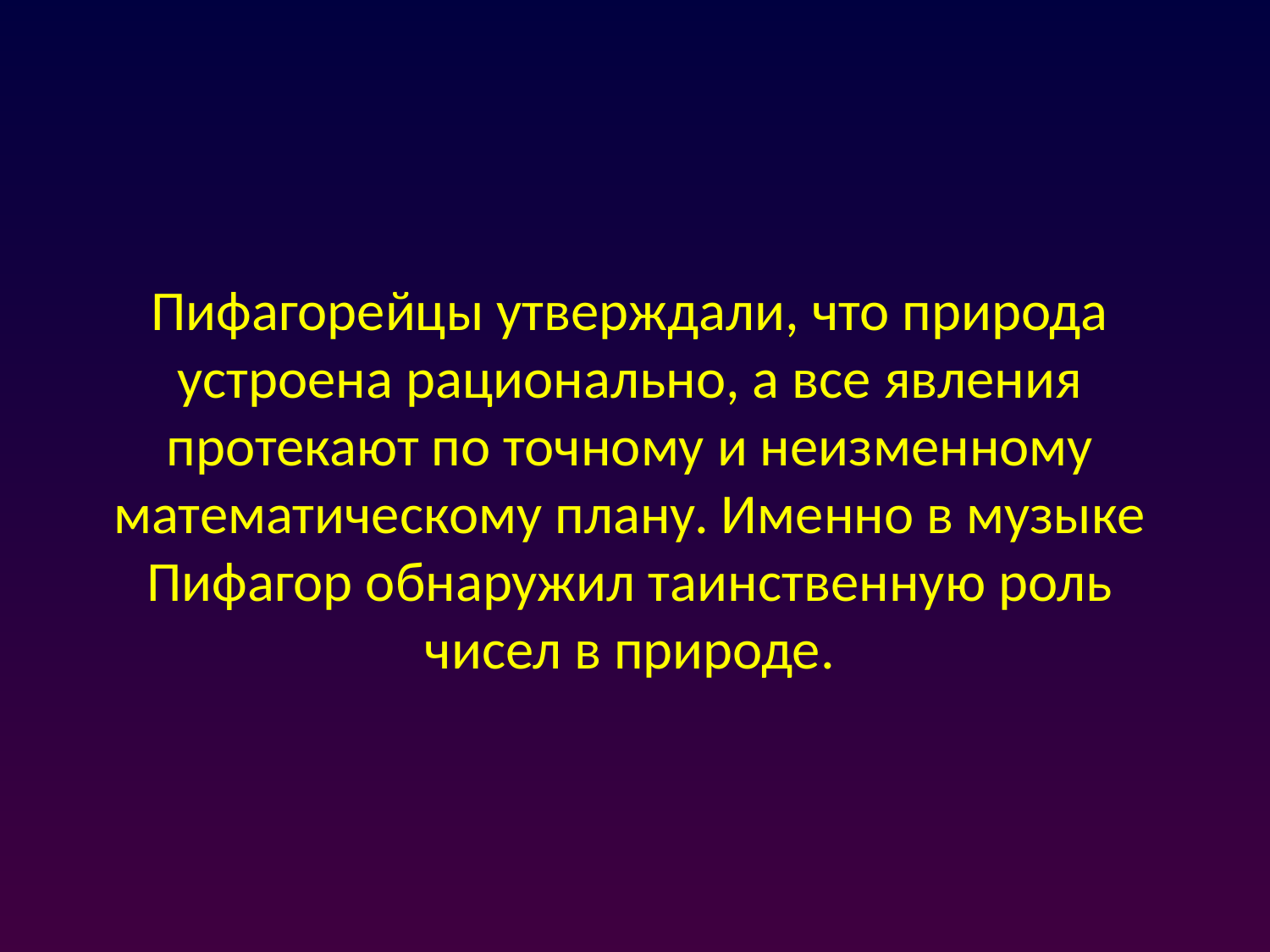

Пифагорейцы утверждали, что природа устроена рационально, а все явления протекают по точному и неизменному математическому плану. Именно в музыке Пифагор обнаружил таинственную роль чисел в природе.